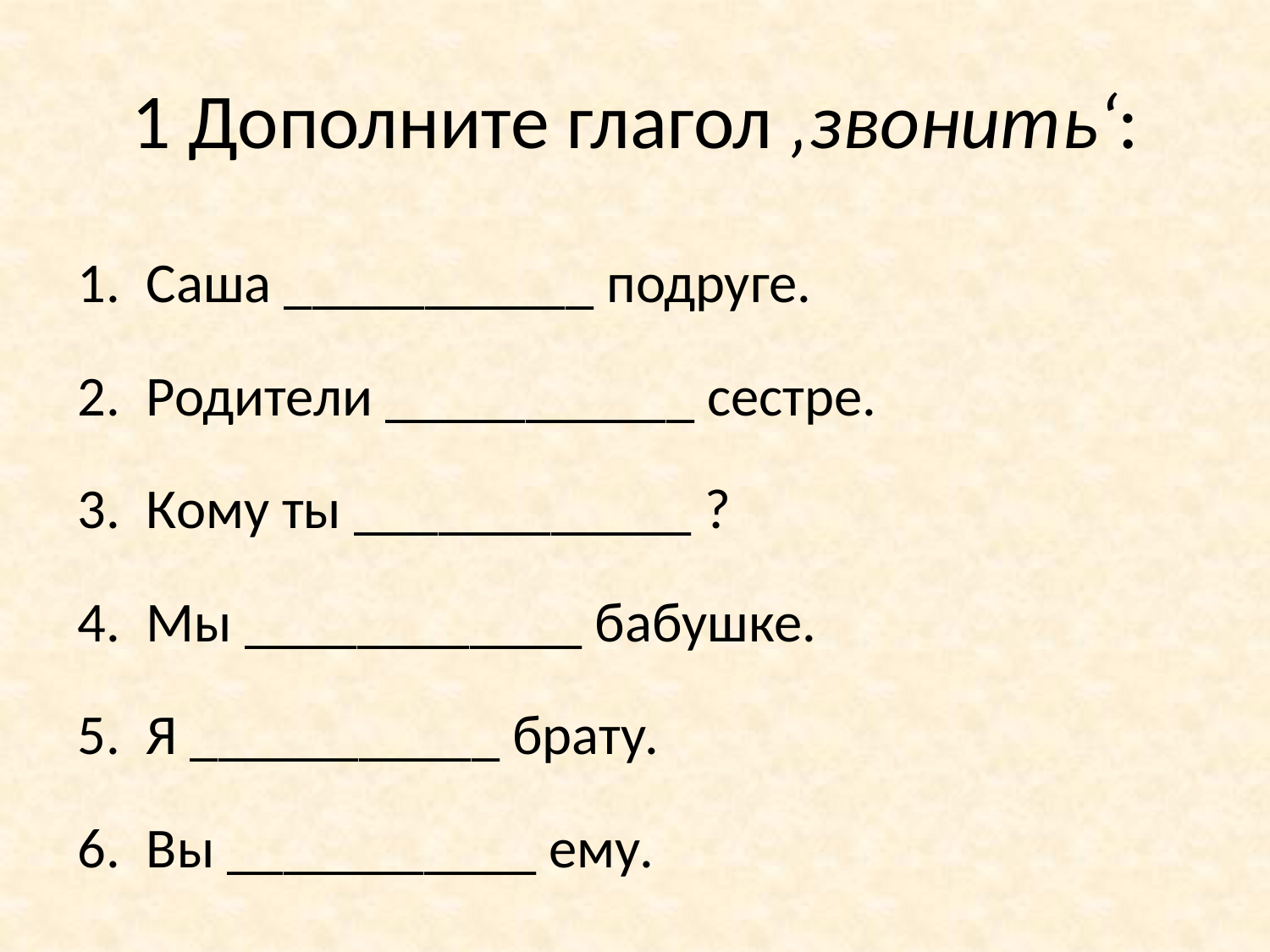

# 1 Дополните глагол ‚звонить‘:
Саша ___________ подруге.
Родители ___________ сестре.
Кому ты ____________ ?
Мы ____________ бабушке.
Я ___________ брату.
Вы ___________ ему.